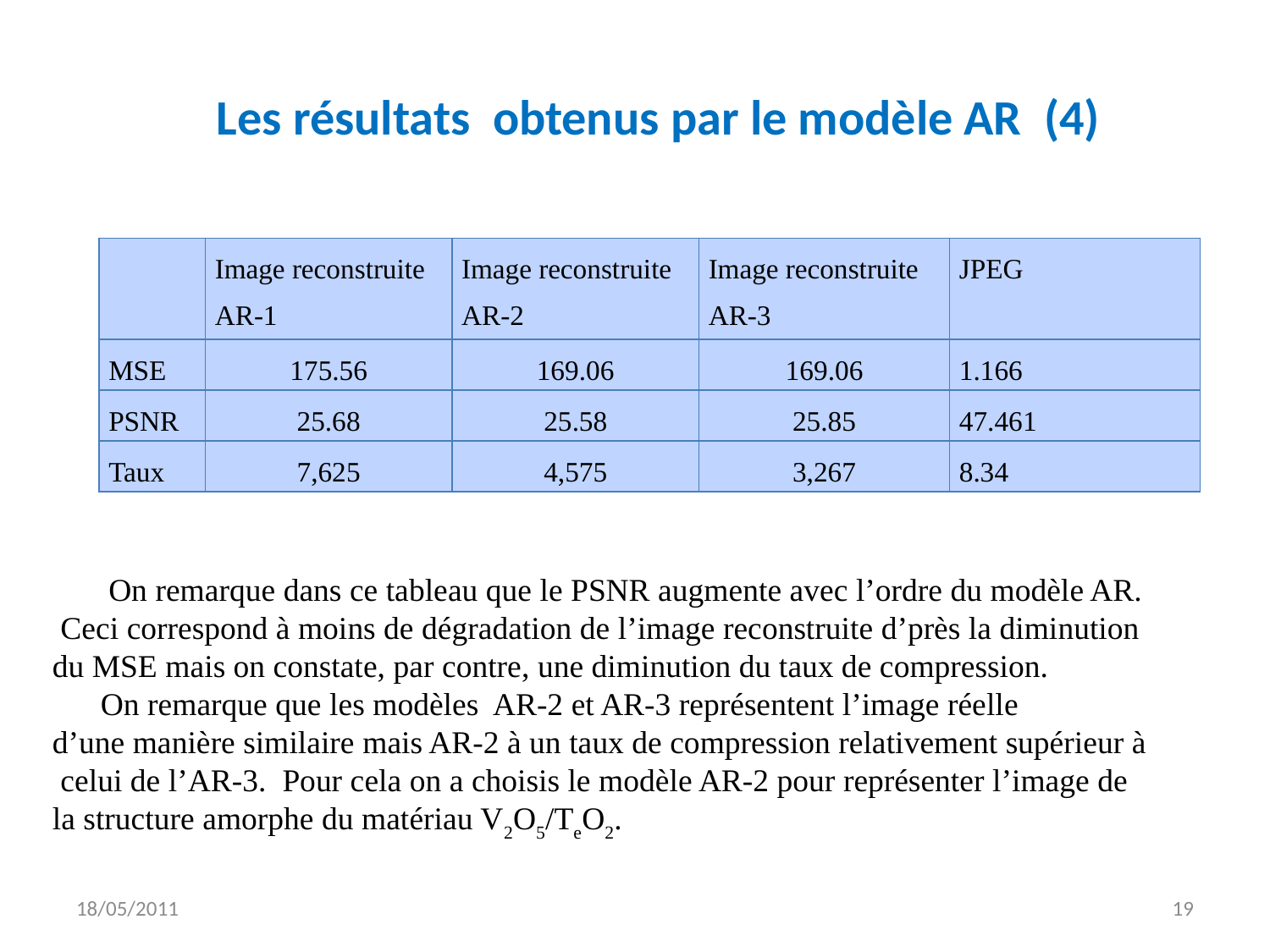

Les résultats  obtenus par le modèle AR  (4)
|  | Image reconstruite AR-1 | Image reconstruite AR-2 | Image reconstruite AR-3 | JPEG |
| --- | --- | --- | --- | --- |
| MSE | 175.56 | 169.06 | 169.06 | 1.166 |
| PSNR | 25.68 | 25.58 | 25.85 | 47.461 |
| Taux | 7,625 | 4,575 | 3,267 | 8.34 |
       On remarque dans ce tableau que le PSNR augmente avec l’ordre du modèle AR.
 Ceci correspond à moins de dégradation de l’image reconstruite d’près la diminution
du MSE mais on constate, par contre, une diminution du taux de compression.
      On remarque que les modèles  AR-2 et AR-3 représentent l’image réelle
d’une manière similaire mais AR-2 à un taux de compression relativement supérieur à
 celui de l’AR-3.  Pour cela on a choisis le modèle AR-2 pour représenter l’image de
la structure amorphe du matériau V2O5/TeO2.
18/05/2011
19